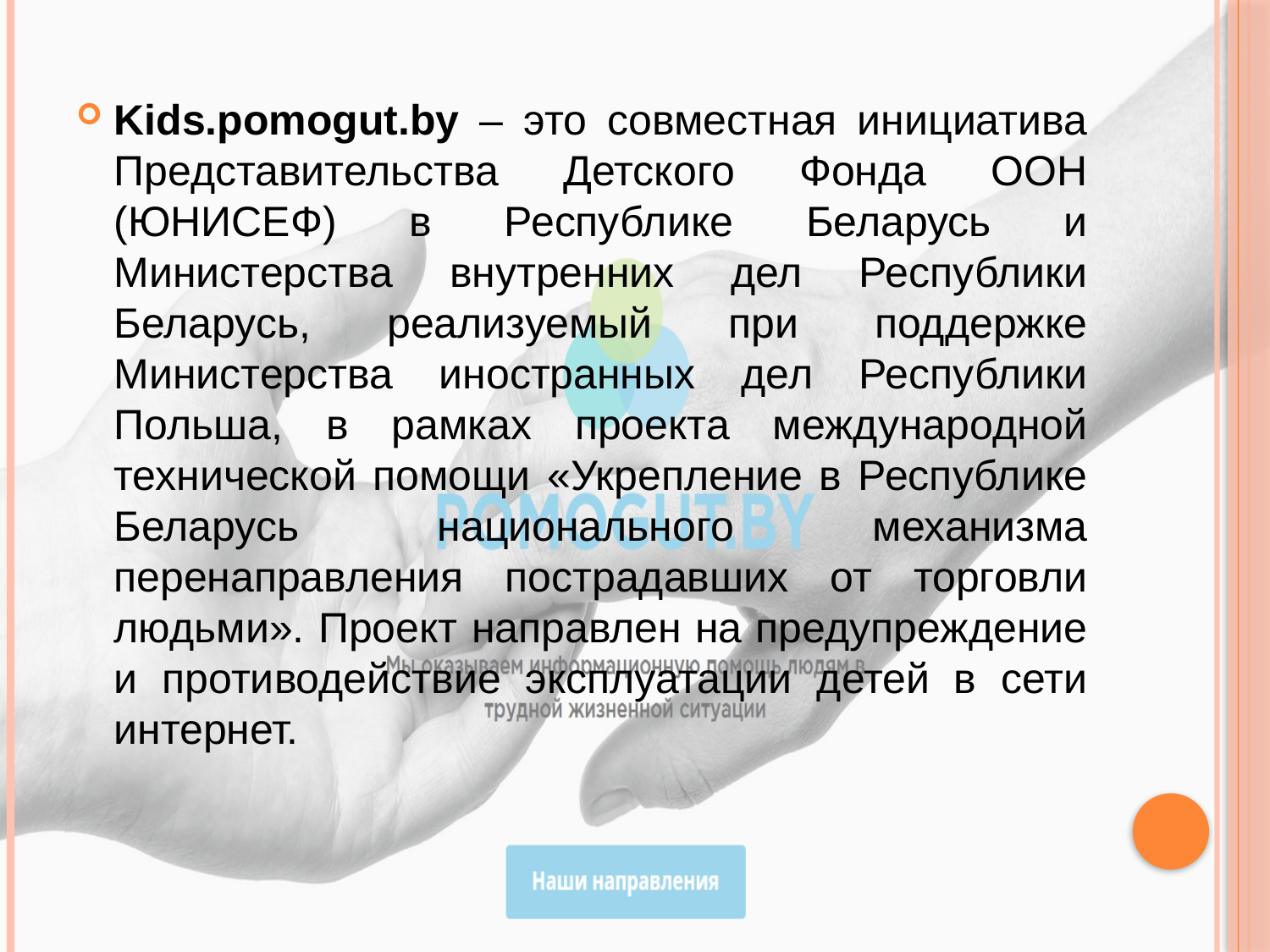

Kids.pomogut.by – это совместная инициатива Представительства Детского Фонда ООН (ЮНИСЕФ) в Республике Беларусь и Министерства внутренних дел Республики Беларусь, реализуемый при поддержке Министерства иностранных дел Республики Польша, в рамках проекта международной технической помощи «Укрепление в Республике Беларусь национального механизма перенаправления пострадавших от торговли людьми». Проект направлен на предупреждение и противодействие эксплуатации детей в сети интернет.